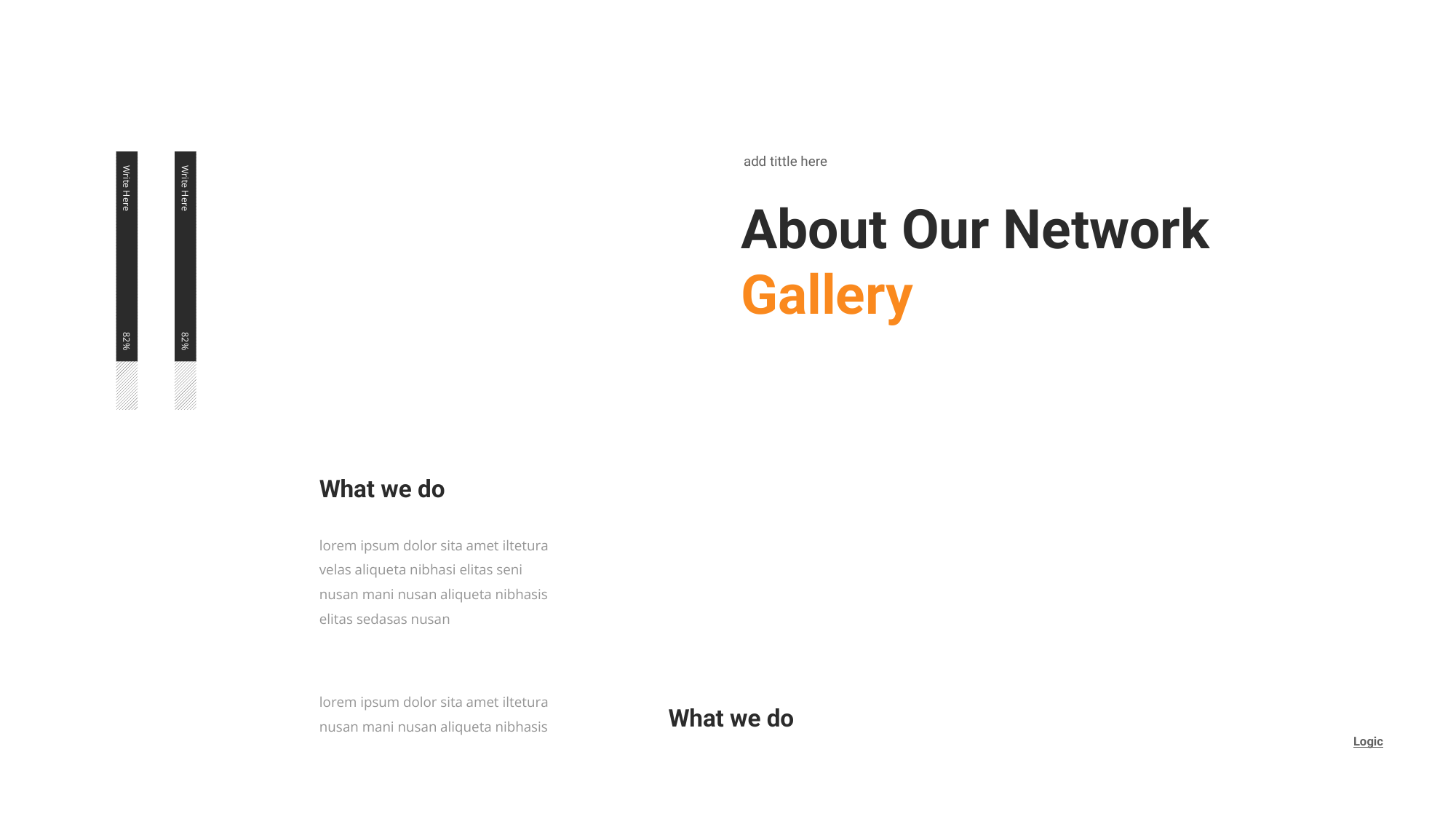

add tittle here
About Our Network Gallery

82%
Write Here

82%
Write Here

What we do
lorem ipsum dolor sita amet iltetura velas aliqueta nibhasi elitas seni nusan mani nusan aliqueta nibhasis elitas sedasas nusan
lorem ipsum dolor sita amet iltetura nusan mani nusan aliqueta nibhasis
What we do
Logic